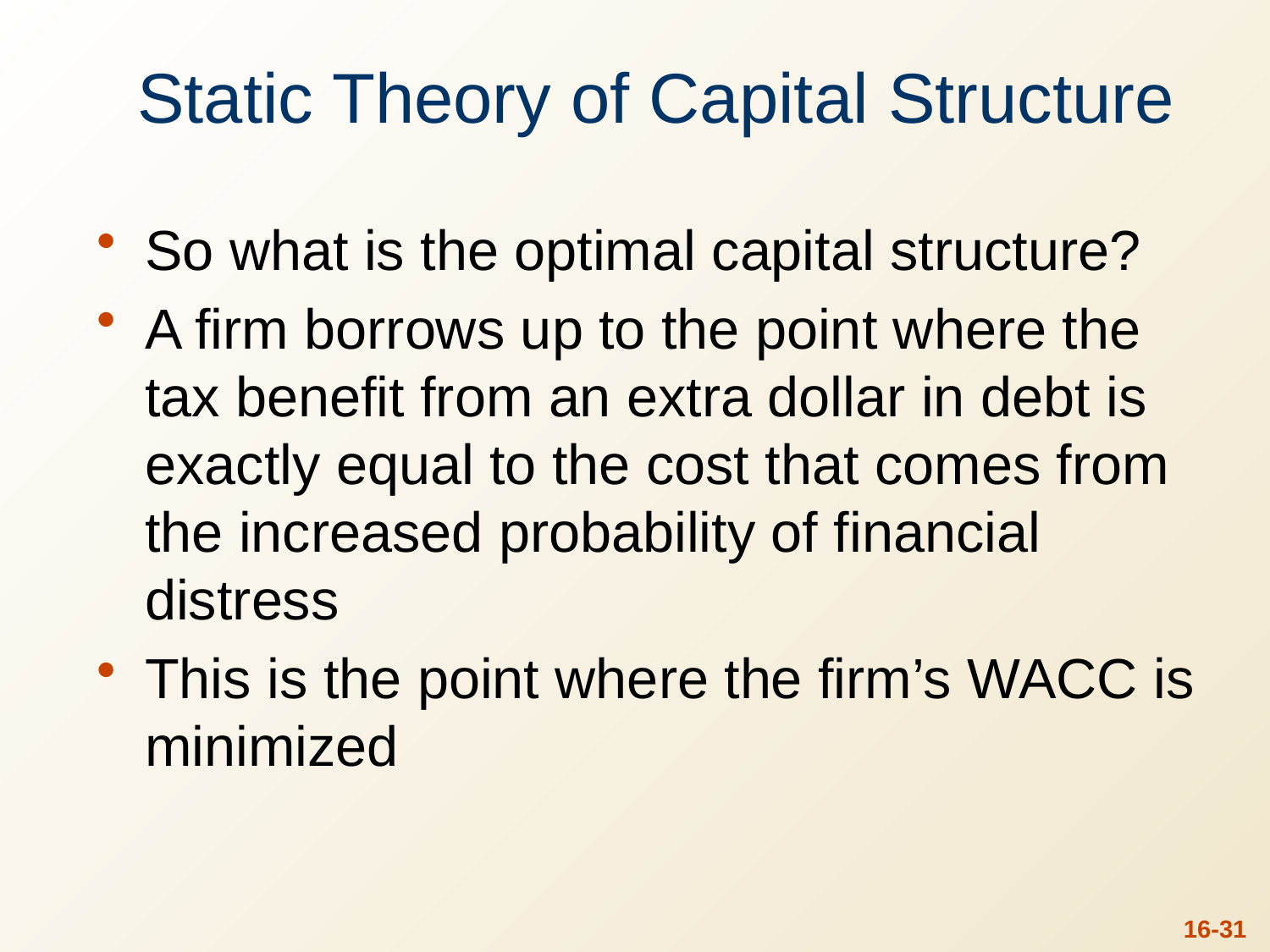

# Static Theory of Capital Structure
So what is the optimal capital structure?
A firm borrows up to the point where the tax benefit from an extra dollar in debt is exactly equal to the cost that comes from the increased probability of financial distress
This is the point where the firm’s WACC is minimized
16-31